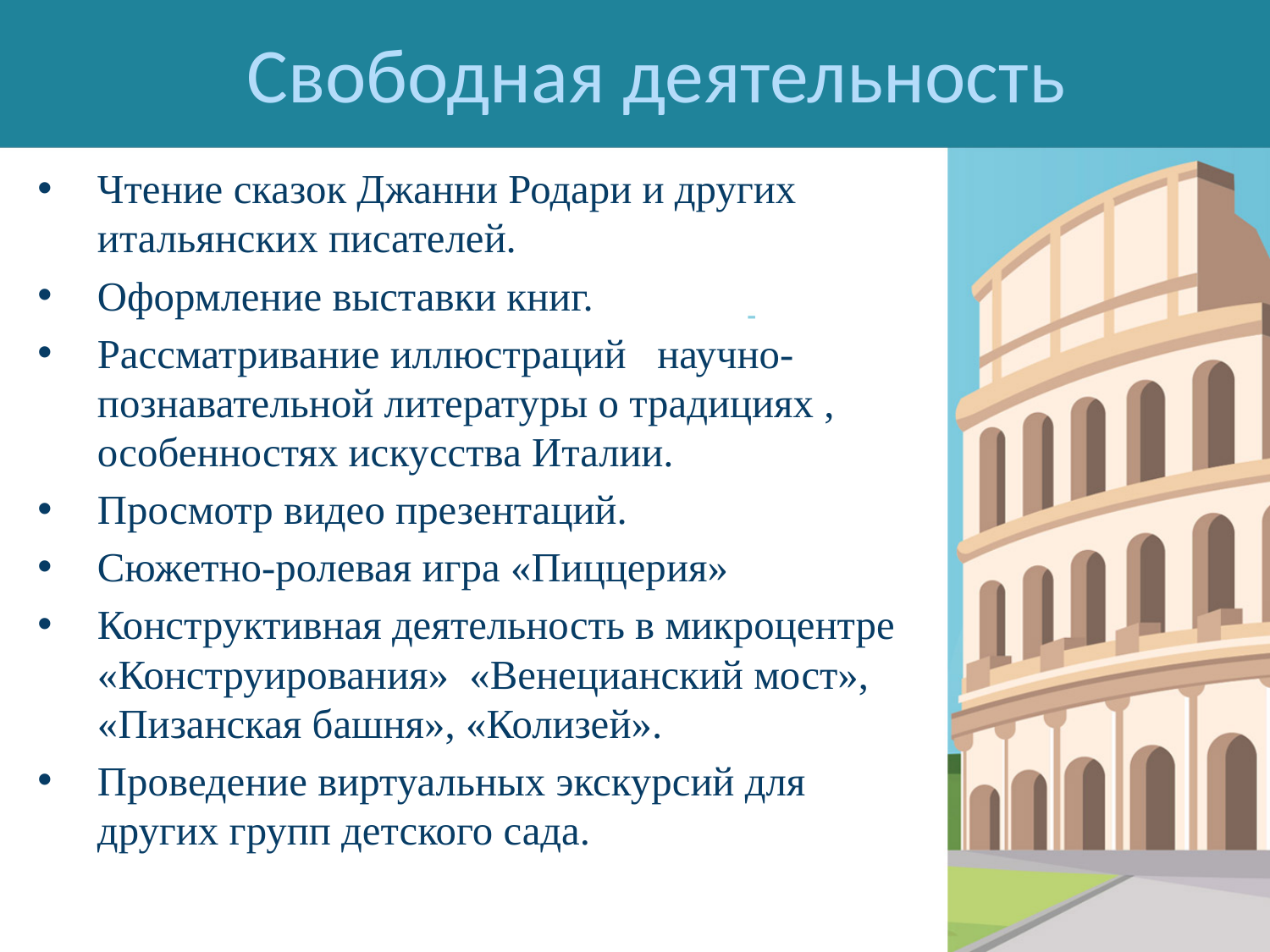

# Свободная деятельность
Чтение сказок Джанни Родари и других итальянских писателей.
Оформление выставки книг.
Рассматривание иллюстраций   научно- познавательной литературы о традициях , особенностях искусства Италии.
Просмотр видео презентаций.
Сюжетно-ролевая игра «Пиццерия»
Конструктивная деятельность в микроцентре «Конструирования»  «Венецианский мост», «Пизанская башня», «Колизей».
Проведение виртуальных экскурсий для других групп детского сада.